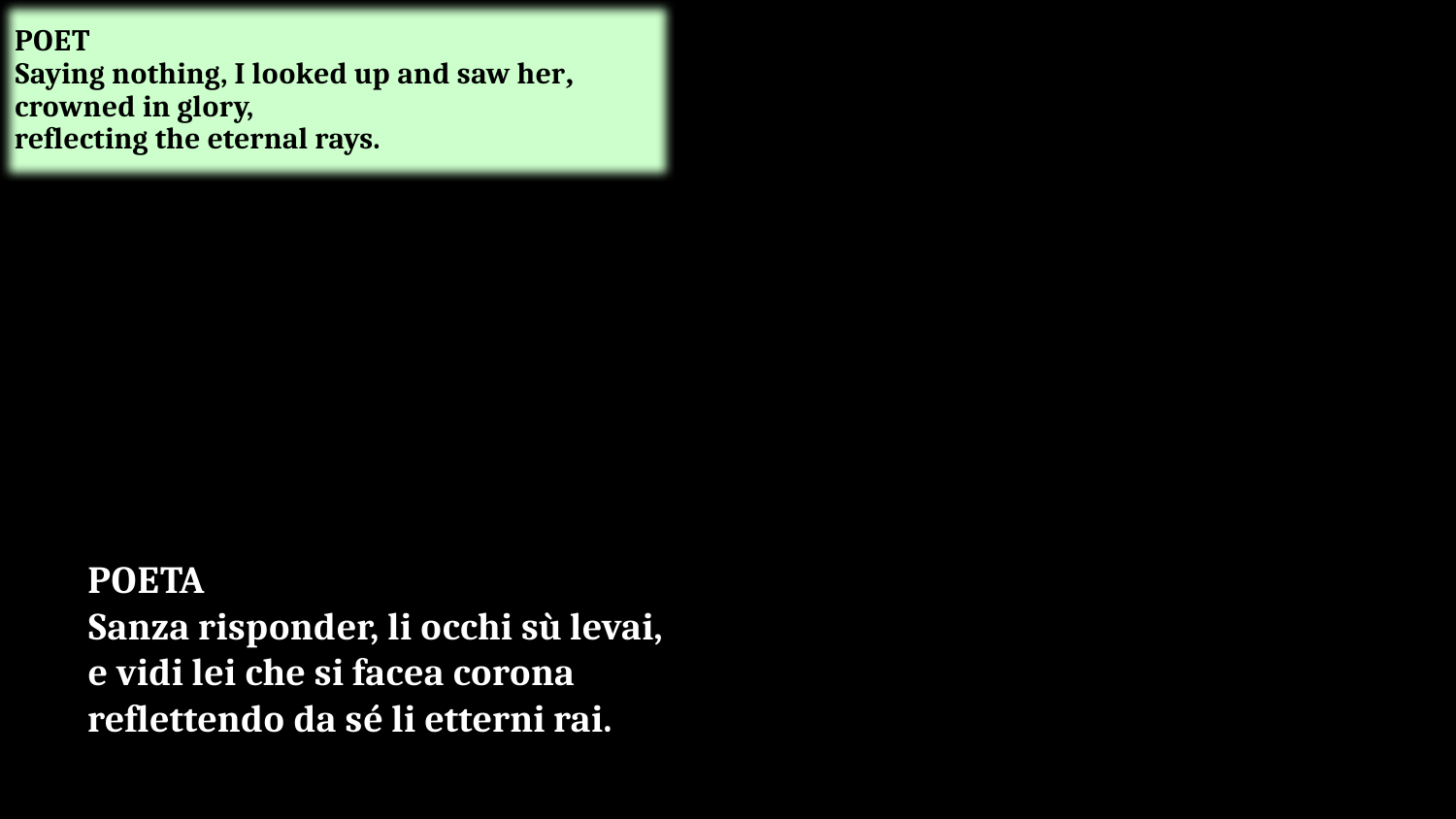

POET
Saying nothing, I looked up and saw her,
crowned in glory,
reflecting the eternal rays.
# POETA Sanza risponder, li occhi sù levai, e vidi lei che si facea corona reflettendo da sé li etterni rai.